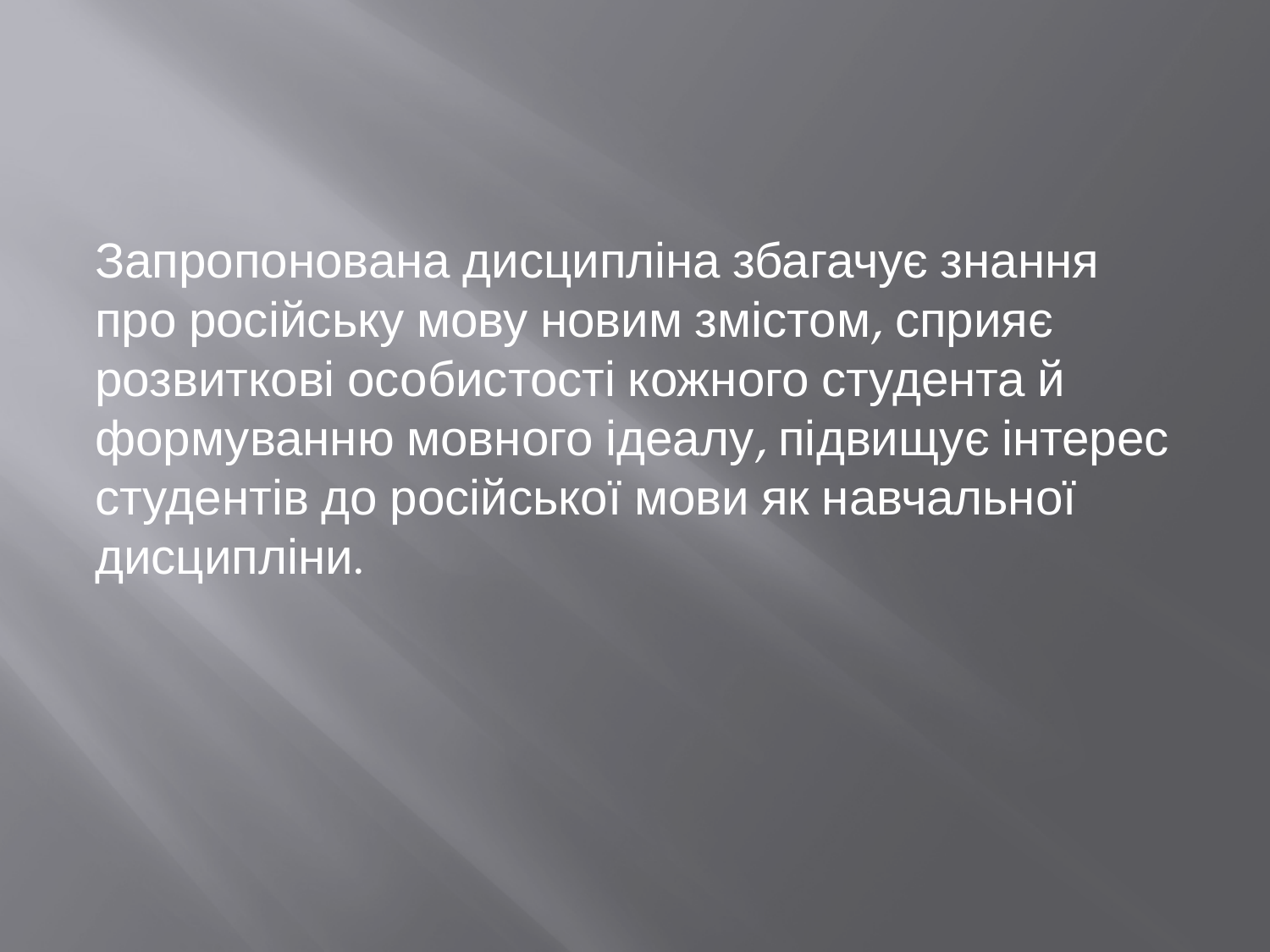

#
Запропонована дисципліна збагачує знання про російську мову новим змістом, сприяє розвиткові особистості кожного студента й формуванню мовного ідеалу, підвищує інтерес студентів до російської мови як навчальної дисципліни.